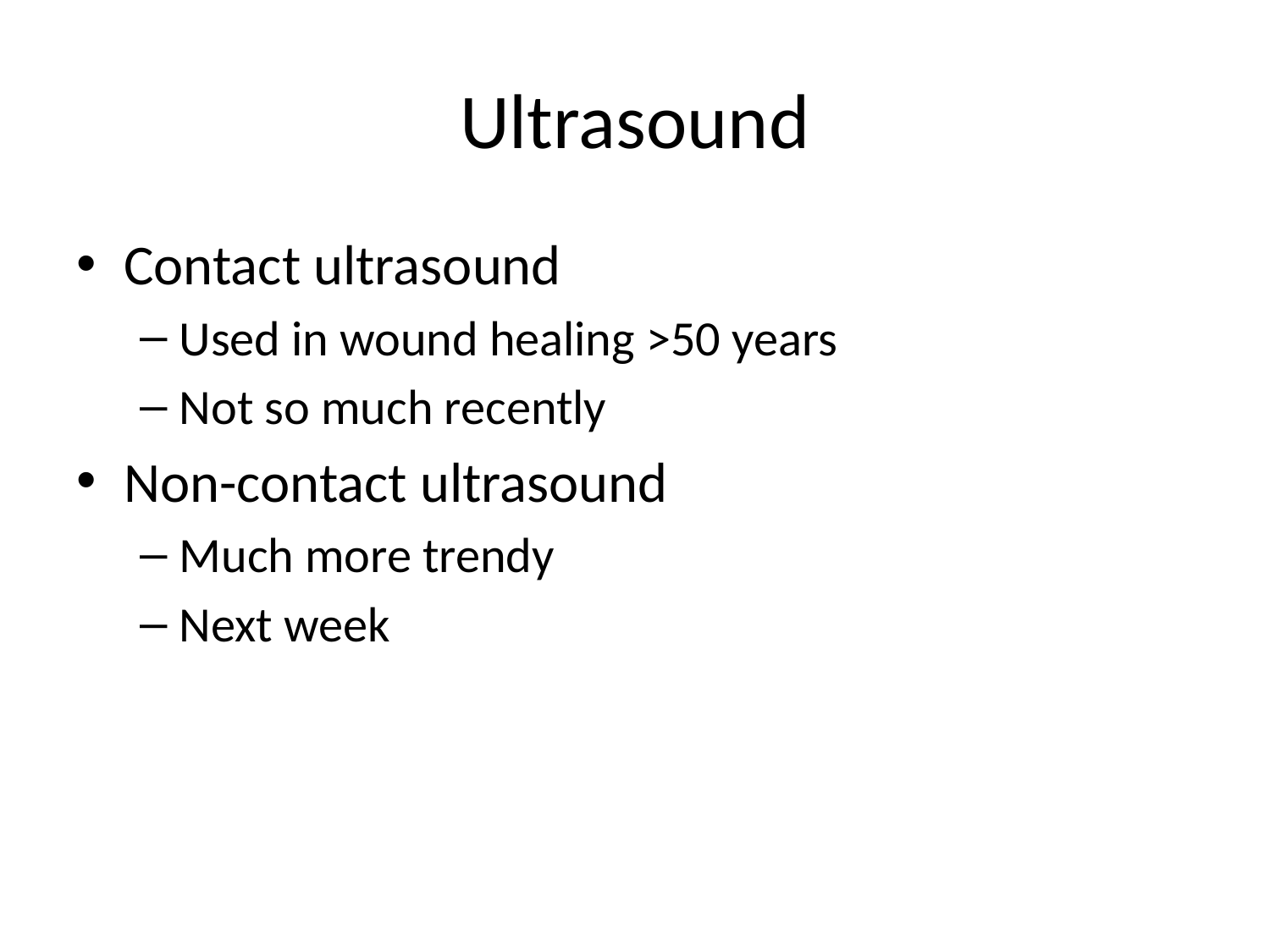

# Ultrasound
Contact ultrasound
Used in wound healing >50 years
Not so much recently
Non-contact ultrasound
Much more trendy
Next week